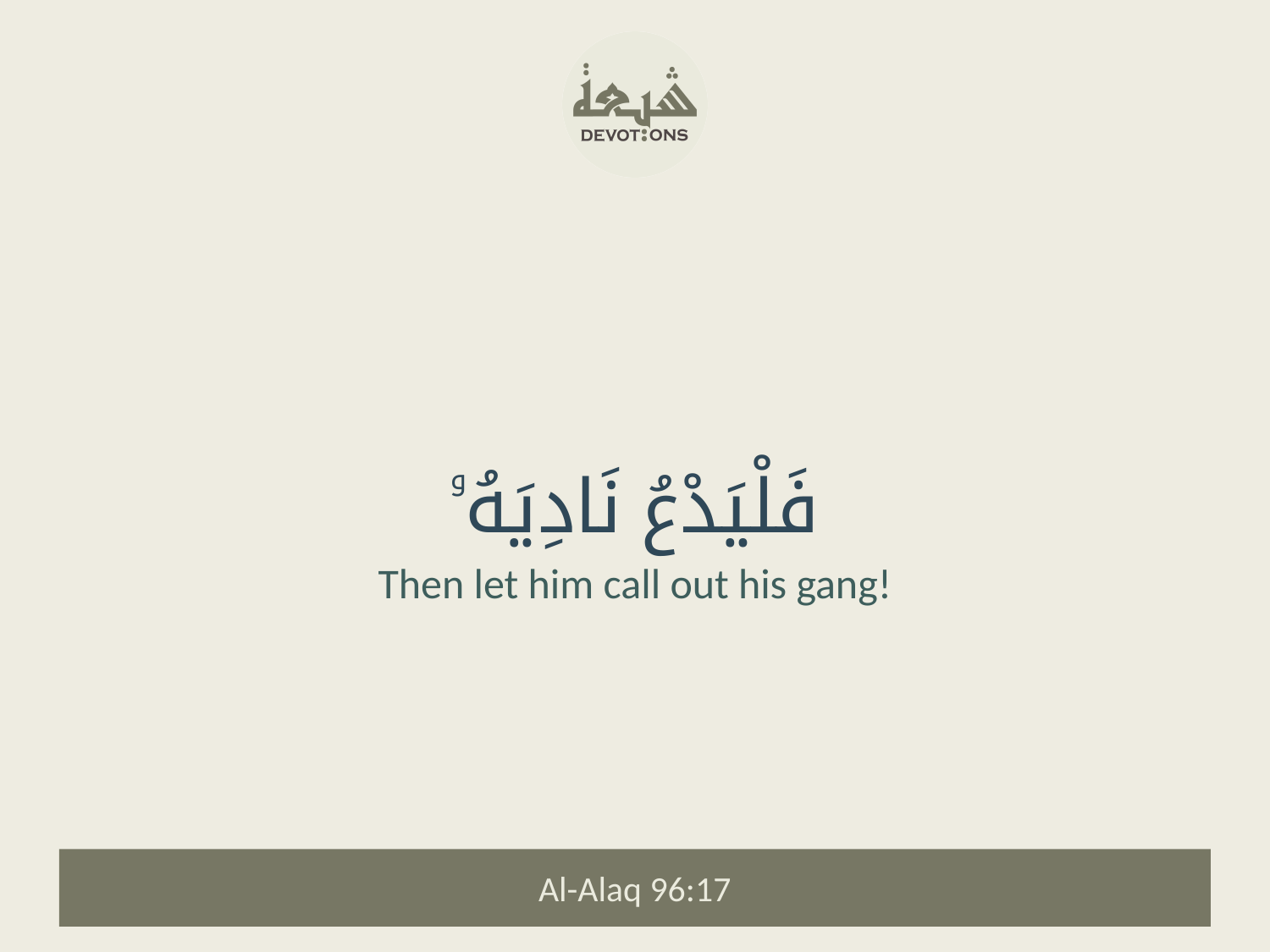

فَلْيَدْعُ نَادِيَهُۥ
Then let him call out his gang!
Al-Alaq 96:17